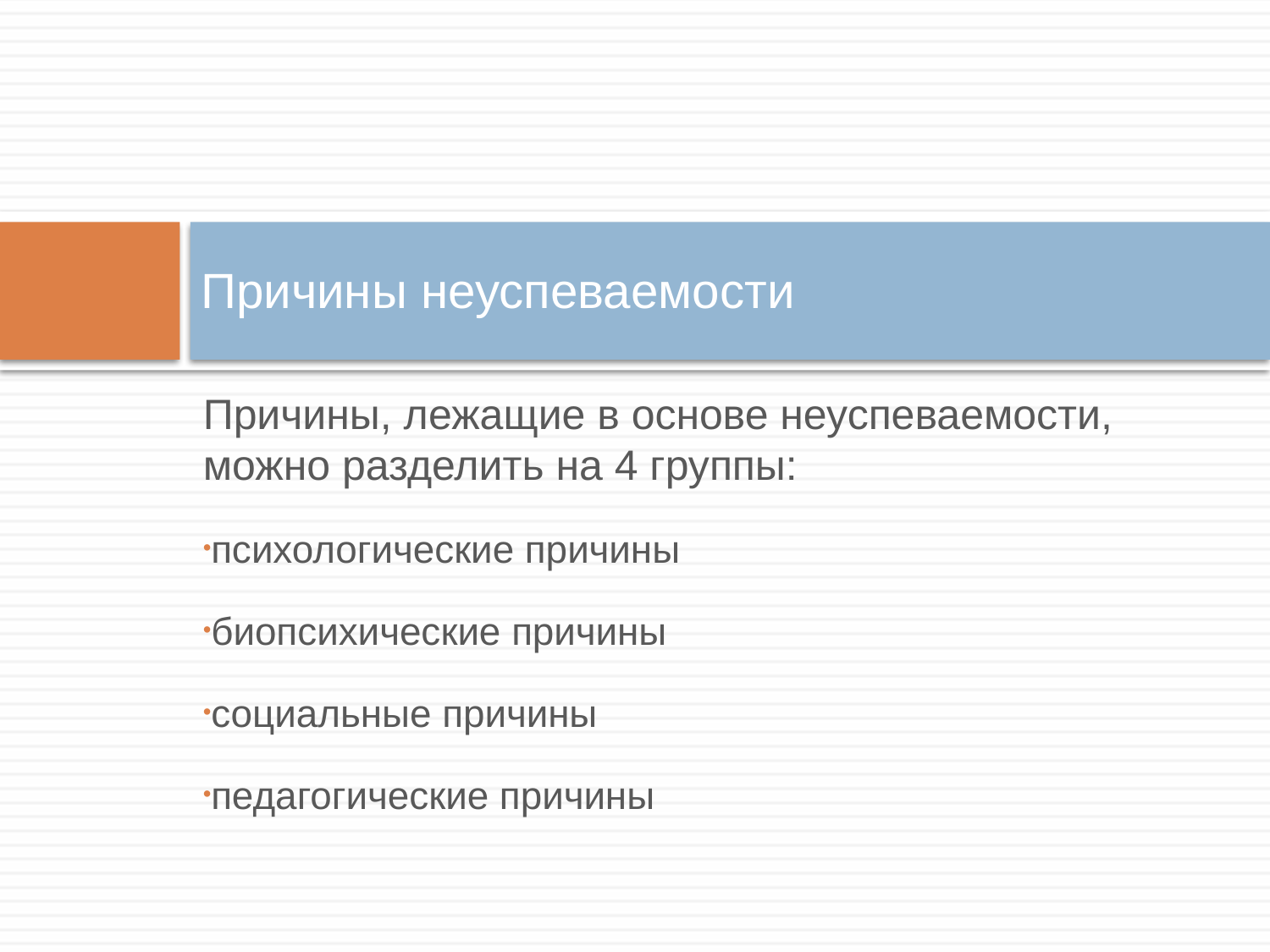

# Причины неуспеваемости
Причины, лежащие в основе неуспеваемости, можно разделить на 4 группы:
психологические причины
биопсихические причины
социальные причины
педагогические причины